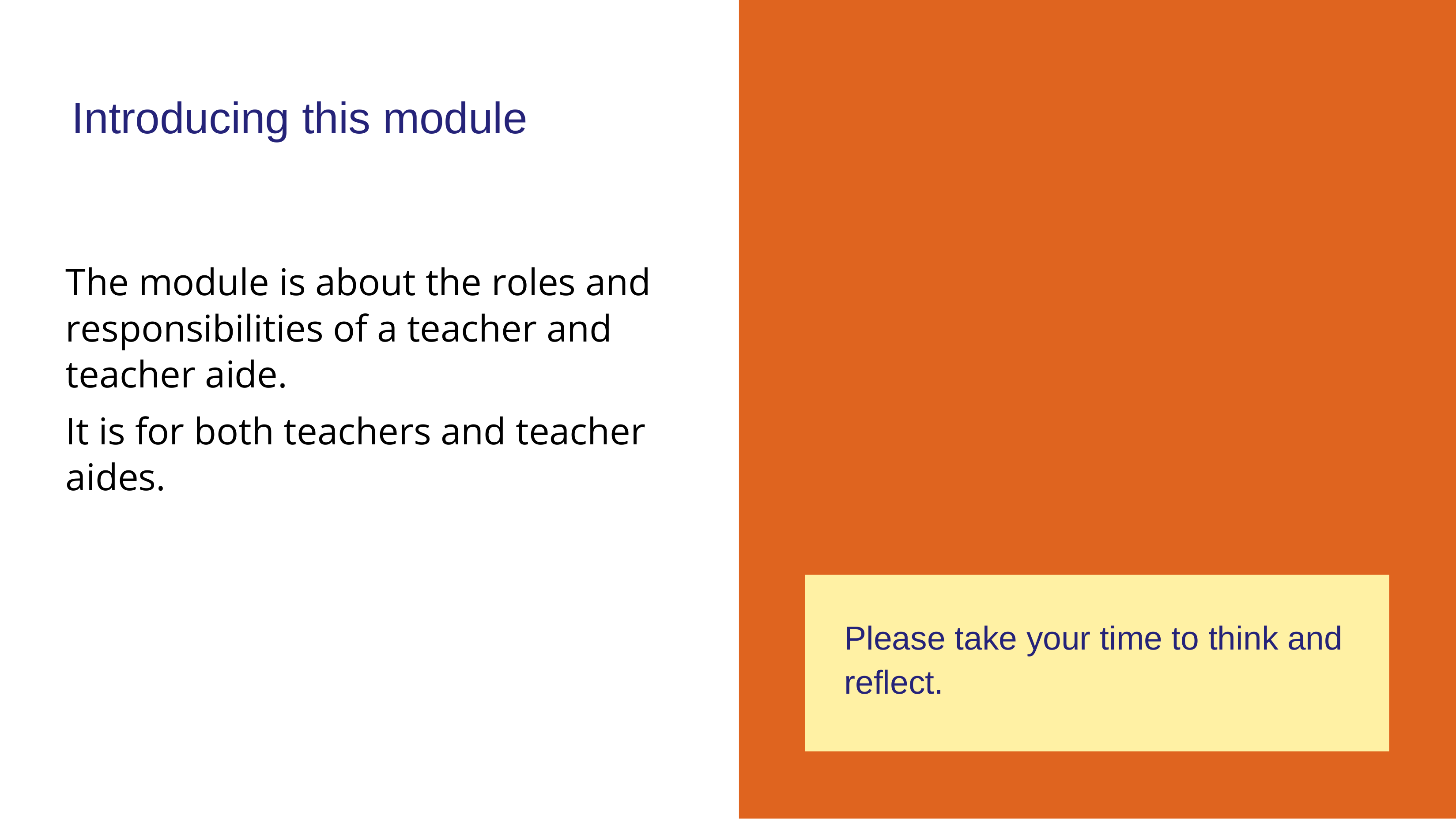

Introducing this module
The module is about the roles and responsibilities of a teacher and teacher aide.
It is for both teachers and teacher aides.

Please take your time to think and reflect.